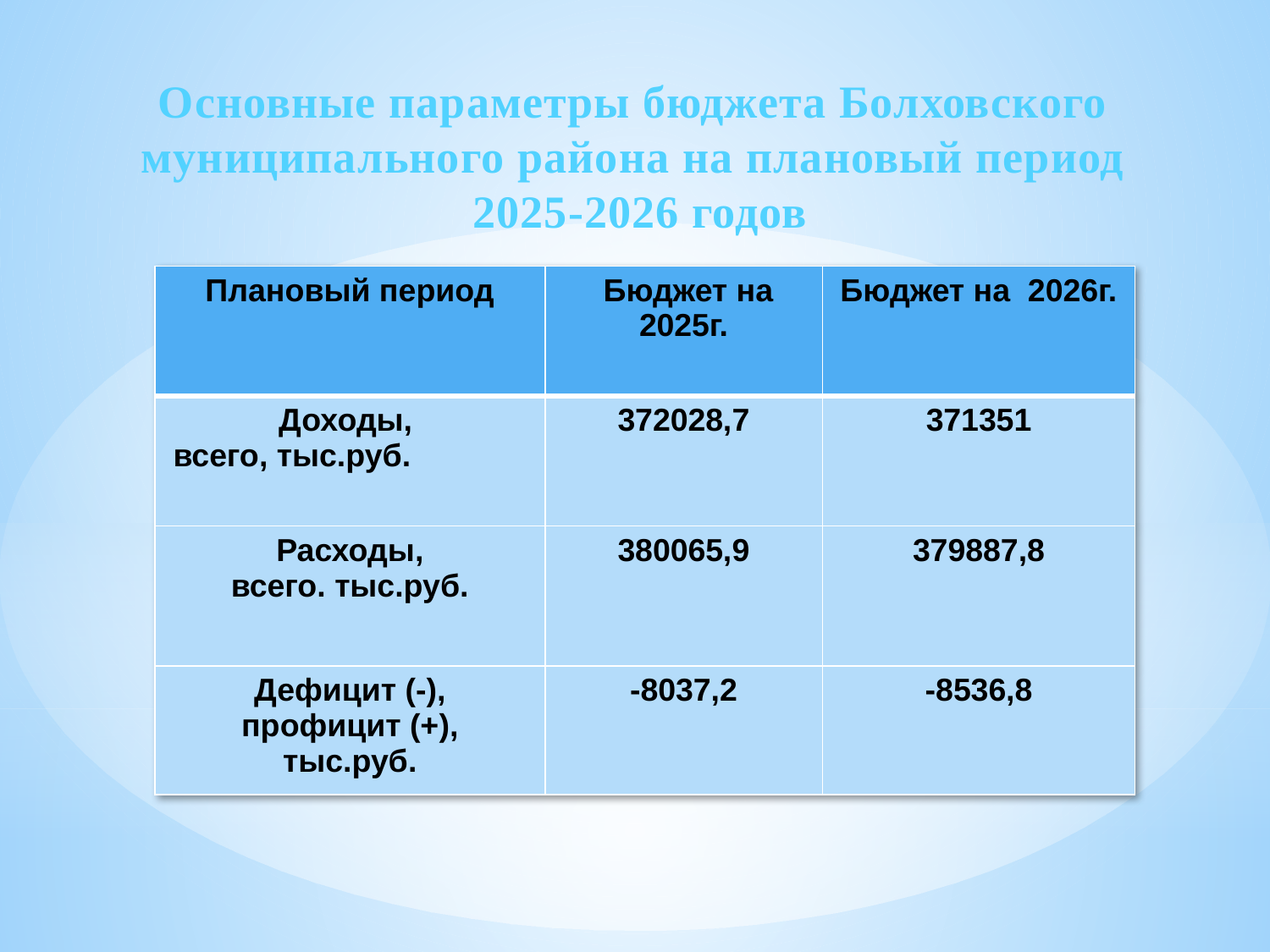

Основные параметры бюджета Болховского  муниципального района на плановый период  2025-2026 годов
| Плановый период | Бюджет на 2025г. | Бюджет на 2026г. |
| --- | --- | --- |
| Доходы, всего, тыс.руб. | 372028,7 | 371351 |
| Расходы, всего. тыс.руб. | 380065,9 | 379887,8 |
| Дефицит (-), профицит (+), тыс.руб. | -8037,2 | -8536,8 |